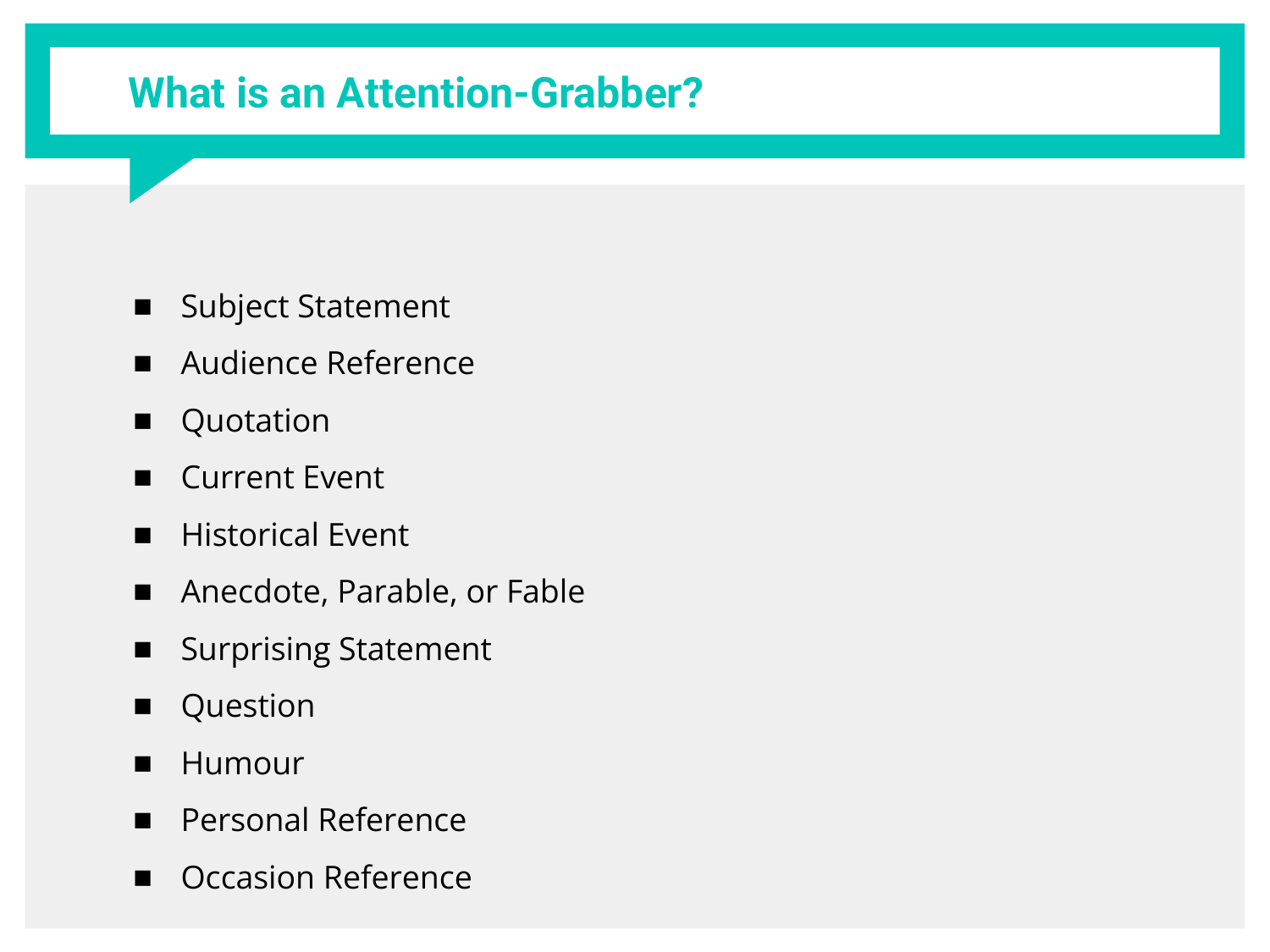

# What is an Attention-Grabber?
Subject Statement
Audience Reference
Quotation
Current Event
Historical Event
Anecdote, Parable, or Fable
Surprising Statement
Question
Humour
Personal Reference
Occasion Reference